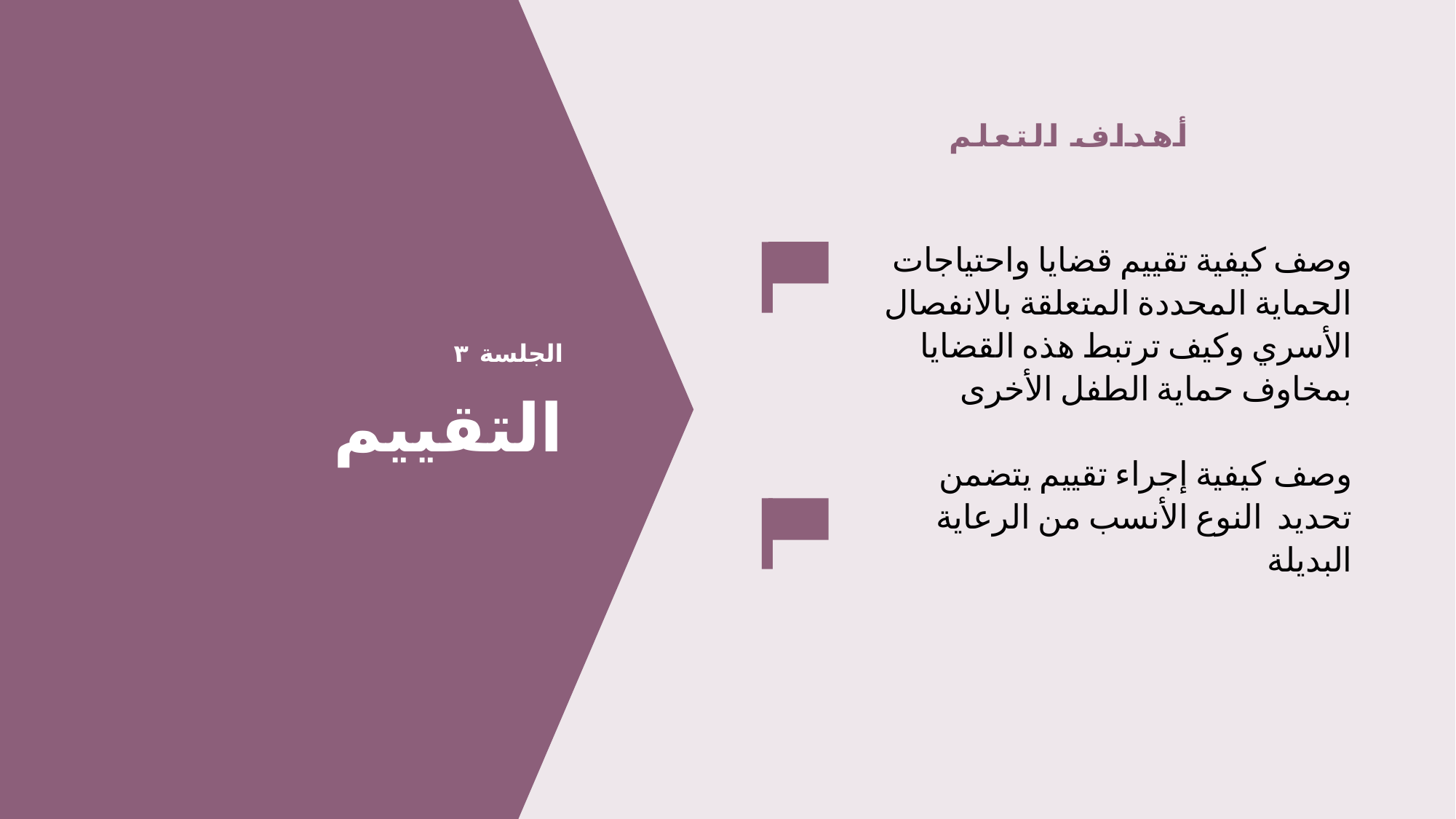

أهداف التعلم
وصف كيفية تقييم قضايا واحتياجات الحماية المحددة المتعلقة بالانفصال الأسري وكيف ترتبط هذه القضايا بمخاوف حماية الطفل الأخرى

وصف كيفية إجراء تقييم يتضمن تحديد  النوع الأنسب من الرعاية البديلة

# الجلسة  ٣ التقييم